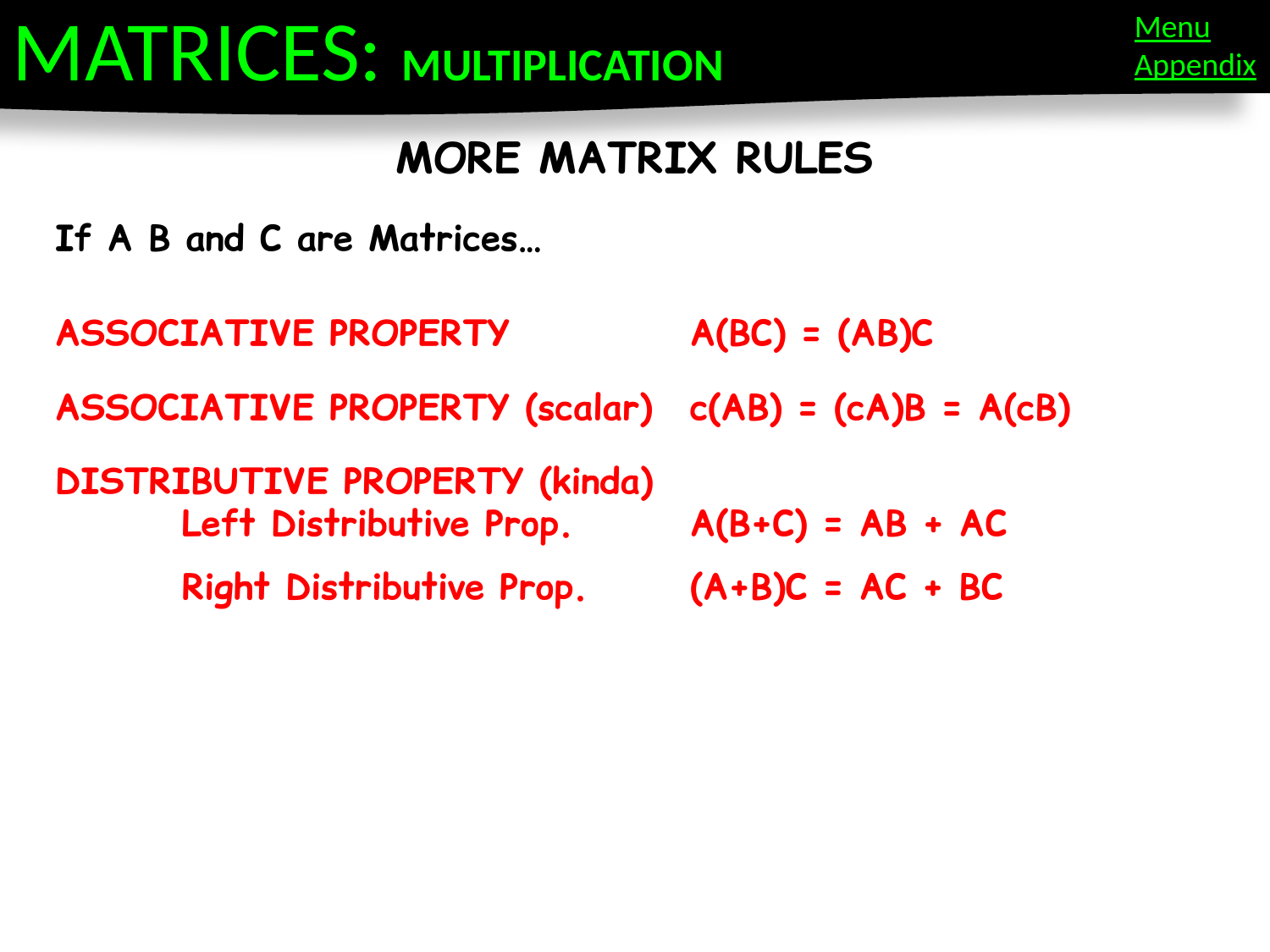

MATRICES: MULTIPLICATION
Menu
Appendix
MORE MATRIX RULES
If A B and C are Matrices…
ASSOCIATIVE PROPERTY		A(BC) = (AB)C
ASSOCIATIVE PROPERTY (scalar)	c(AB) = (cA)B = A(cB)
DISTRIBUTIVE PROPERTY (kinda)
	Left Distributive Prop.	A(B+C) = AB + AC
	Right Distributive Prop.	(A+B)C = AC + BC